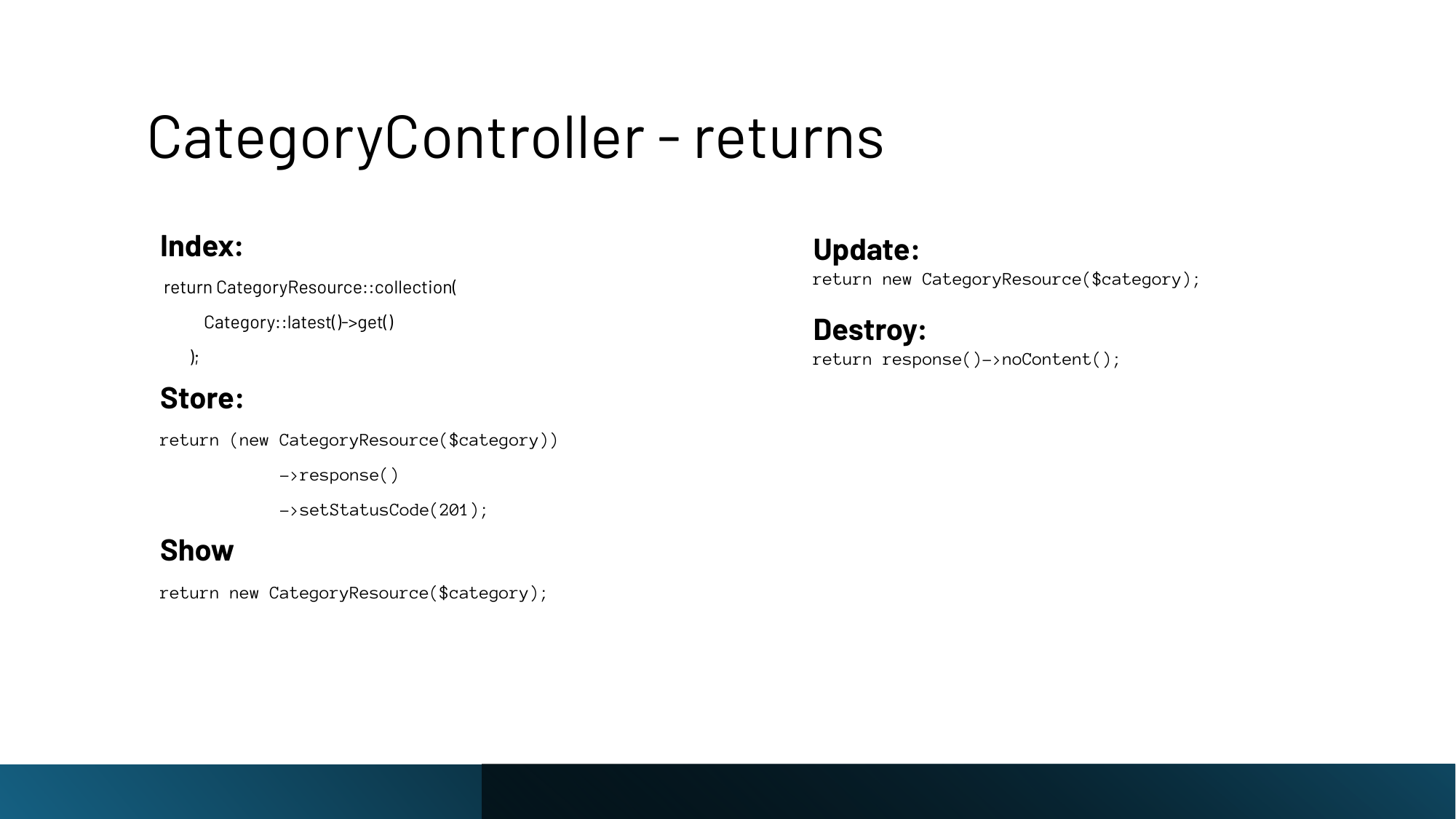

# CategoryController - returns
Update:
return new CategoryResource($category);

Destroy:
return response()->noContent();
Index:
 return CategoryResource::collection(
            Category::latest()->get()
        );
Store:
return (new CategoryResource($category))
            ->response()
            ->setStatusCode(201);
Show
return new CategoryResource($category);